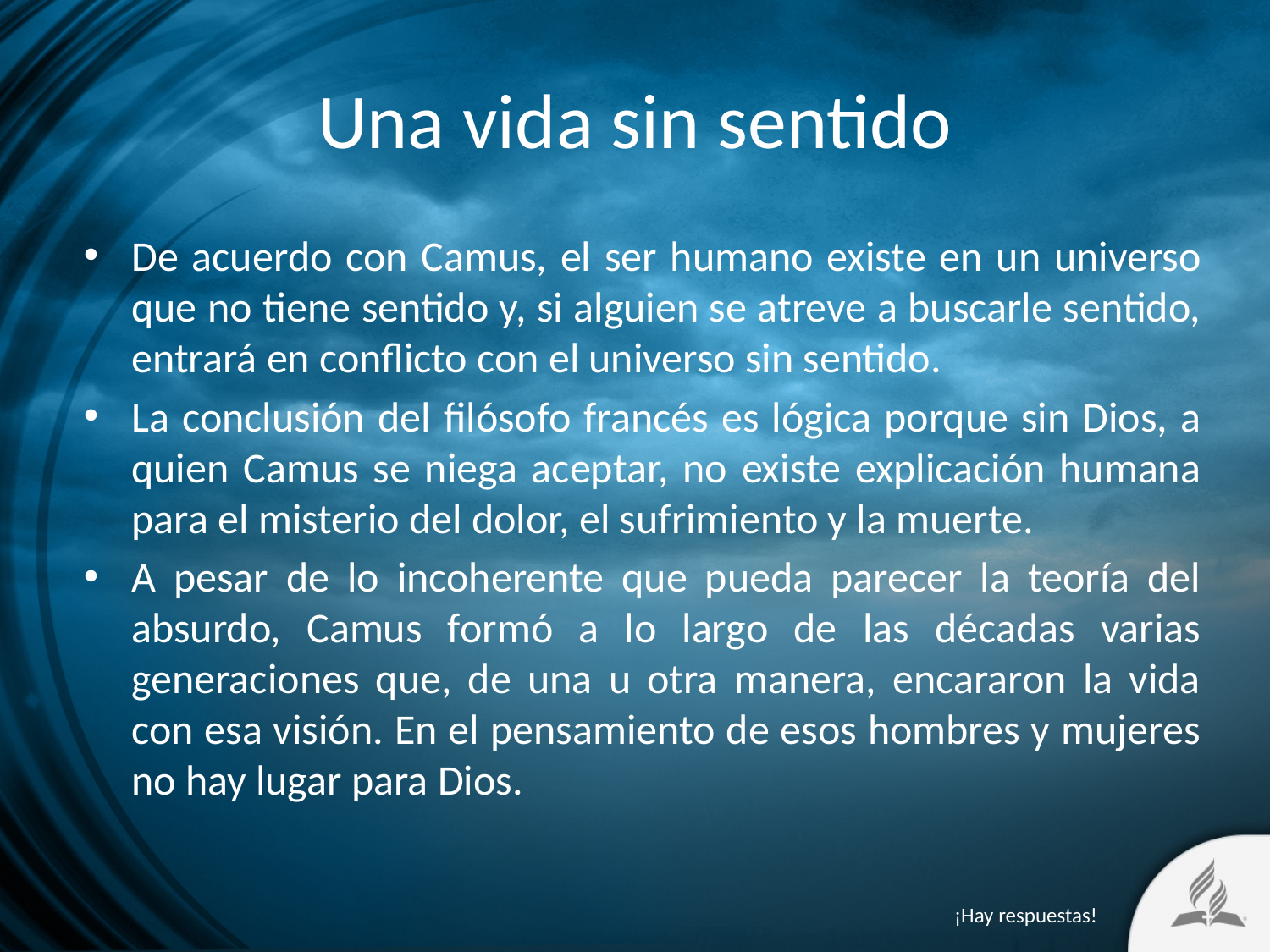

# Una vida sin sentido
De acuerdo con Camus, el ser humano existe en un universo que no tiene sentido y, si alguien se atreve a buscarle sentido, entrará en conflicto con el universo sin sentido.
La conclusión del filósofo francés es lógica porque sin Dios, a quien Camus se niega aceptar, no existe explicación humana para el misterio del dolor, el sufrimiento y la muerte.
A pesar de lo incoherente que pueda parecer la teoría del absurdo, Camus formó a lo largo de las décadas varias generaciones que, de una u otra manera, encararon la vida con esa visión. En el pensamiento de esos hombres y mujeres no hay lugar para Dios.
¡Hay respuestas!